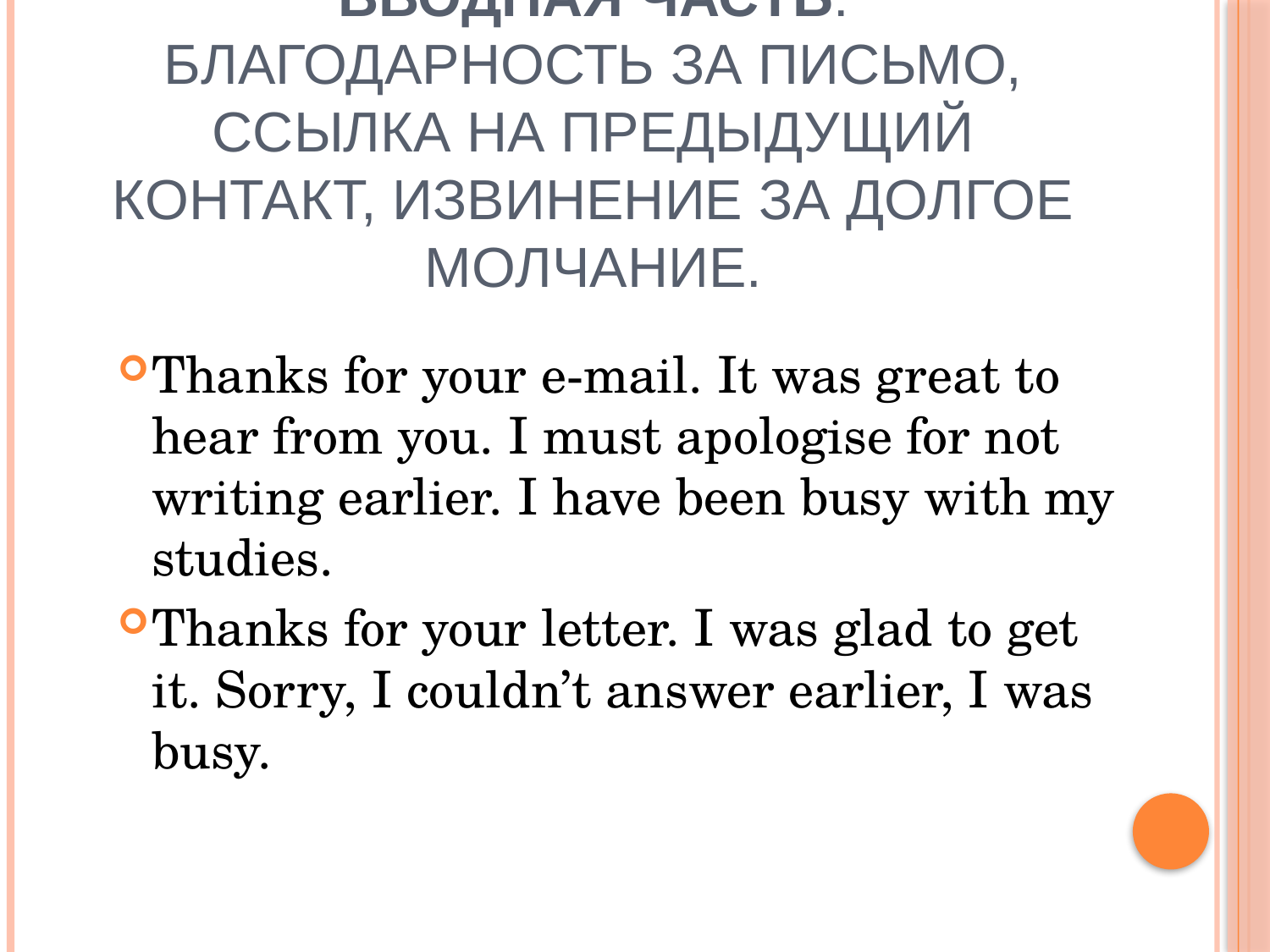

# Вводная часть: благодарность за письмо, ссылка на предыдущий контакт, извинение за долгое молчание.
Thanks for your e-mail. It was great to hear from you. I must apologise for not writing earlier. I have been busy with my studies.
Thanks for your letter. I was glad to get it. Sorry, I couldn’t answer earlier, I was busy.